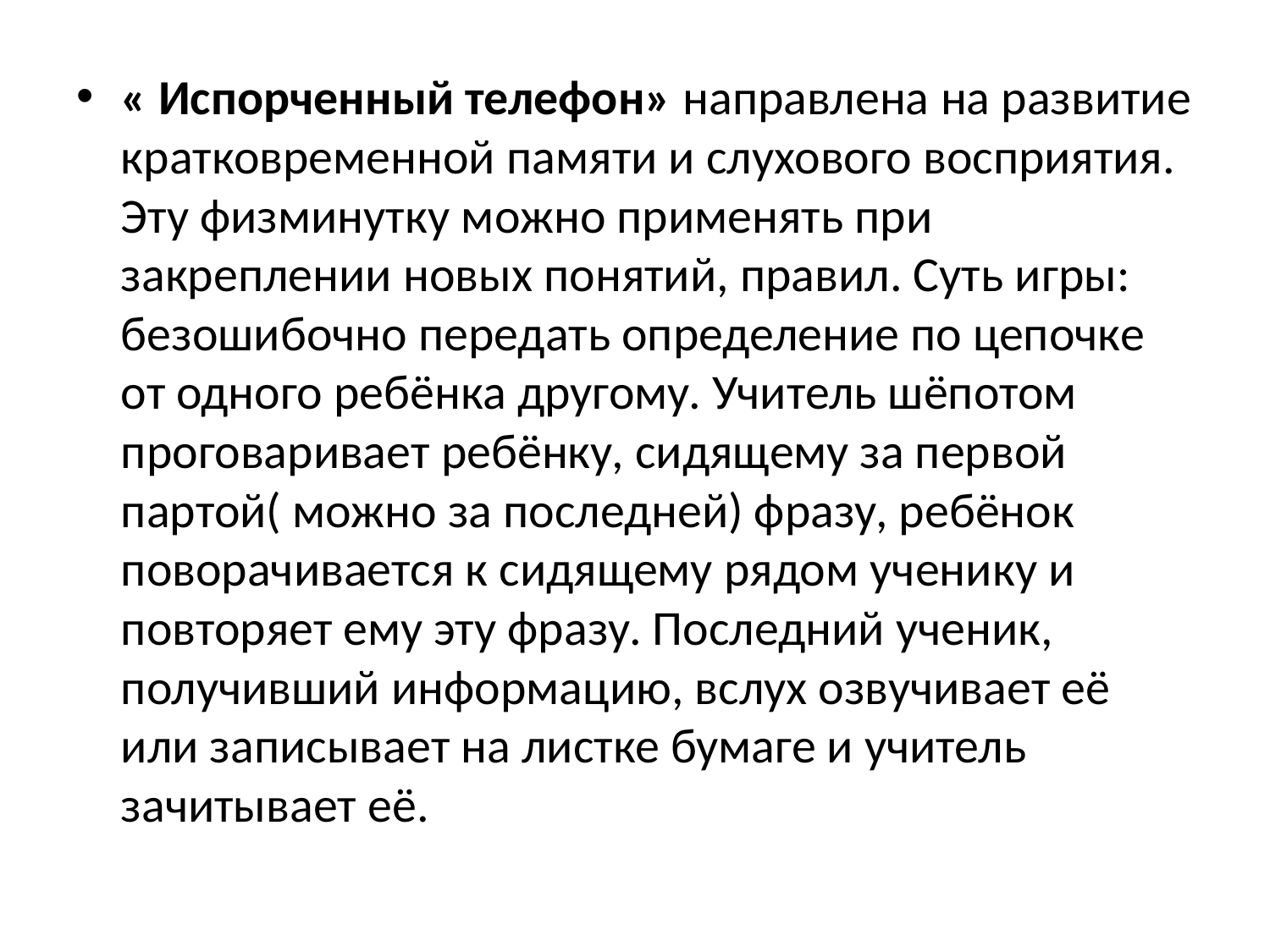

#
« Испорченный телефон» направлена на развитие кратковременной памяти и слухового восприятия. Эту физминутку можно применять при закреплении новых понятий, правил. Суть игры: безошибочно передать определение по цепочке от одного ребёнка другому. Учитель шёпотом проговаривает ребёнку, сидящему за первой партой( можно за последней) фразу, ребёнок поворачивается к сидящему рядом ученику и повторяет ему эту фразу. Последний ученик, получивший информацию, вслух озвучивает её или записывает на листке бумаге и учитель зачитывает её.